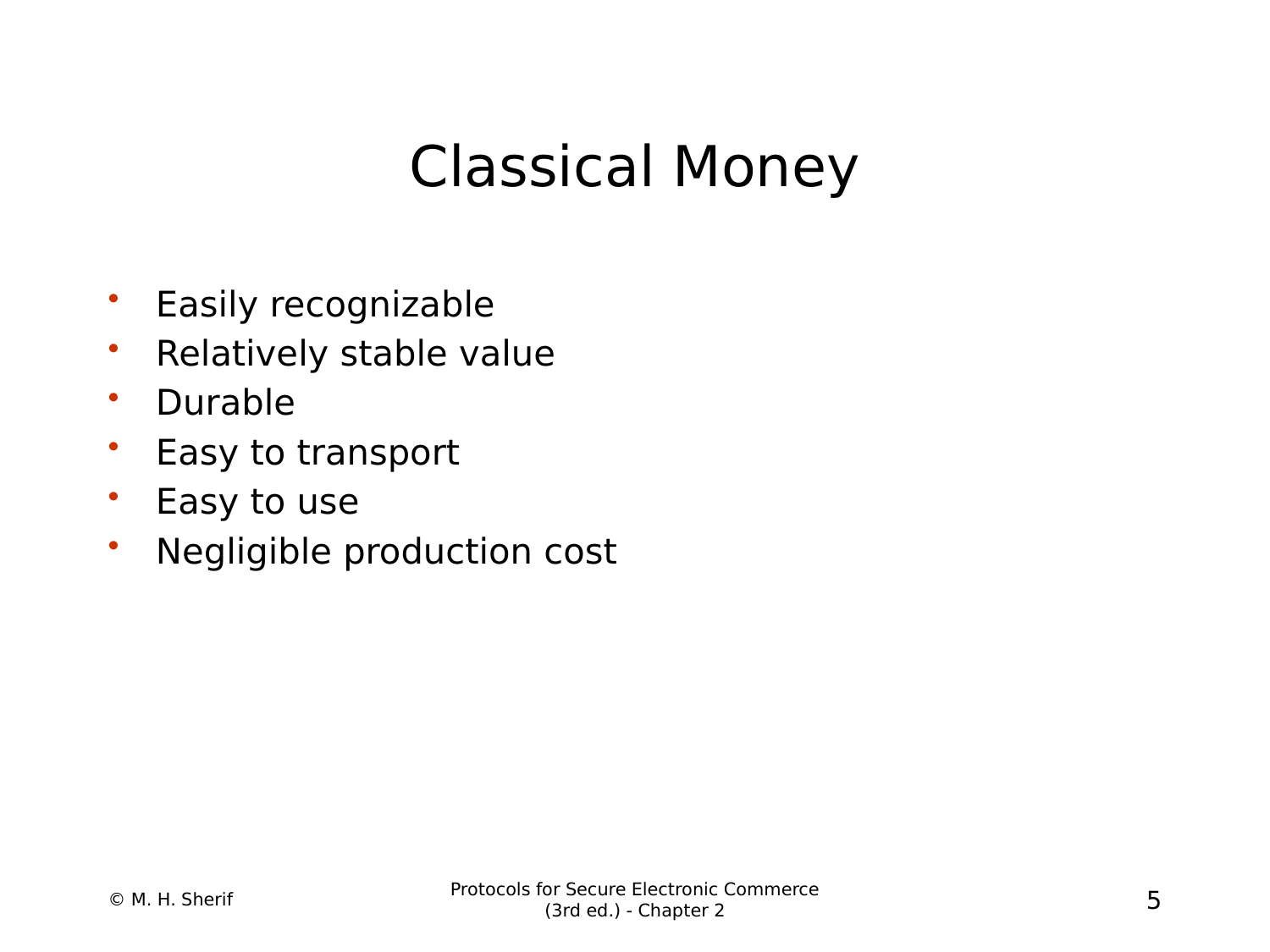

# Classical Money
Easily recognizable
Relatively stable value
Durable
Easy to transport
Easy to use
Negligible production cost
© M. H. Sherif
Protocols for Secure Electronic Commerce (3rd ed.) - Chapter 2
5